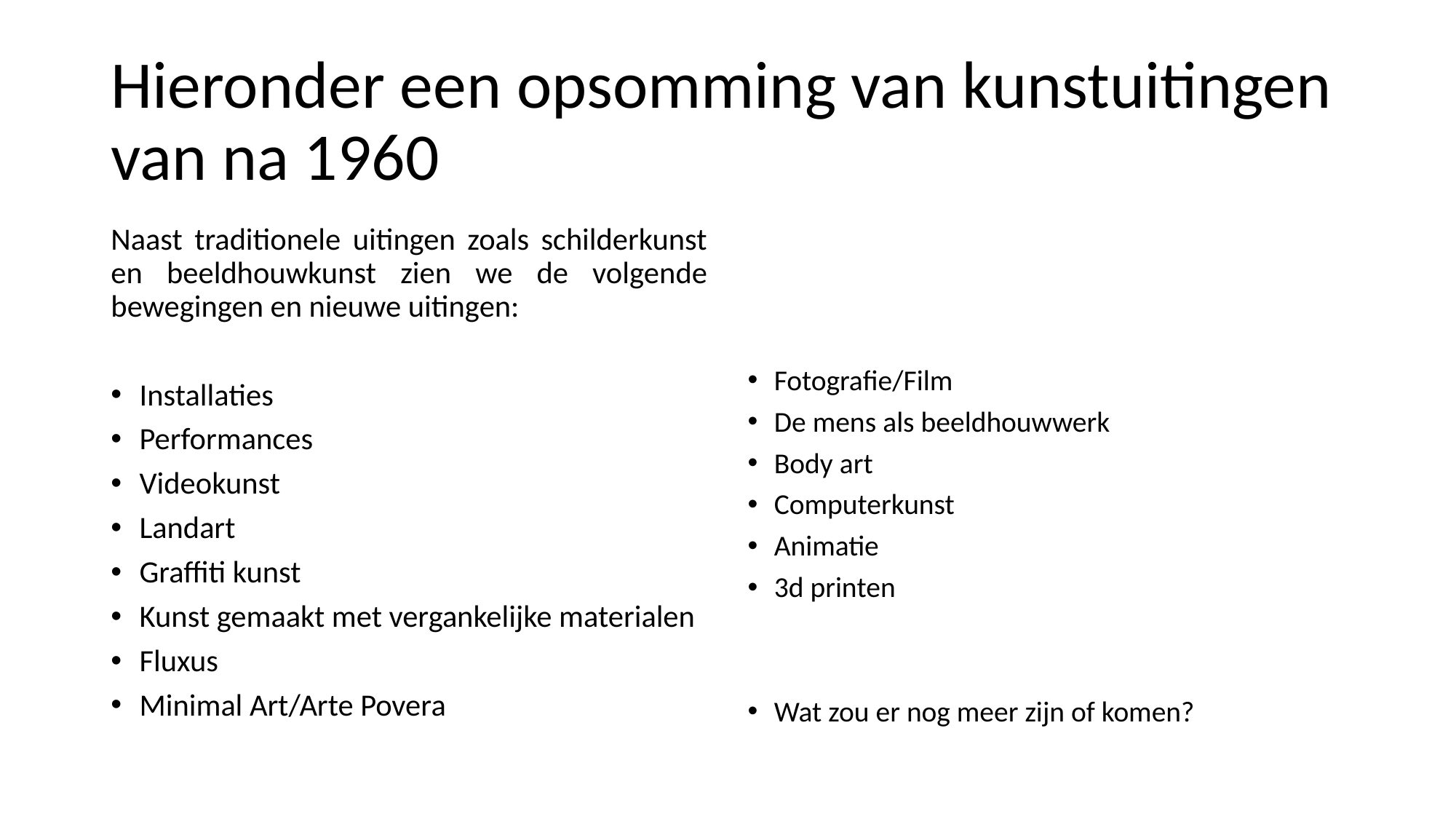

# Hieronder een opsomming van kunstuitingen van na 1960
Naast traditionele uitingen zoals schilderkunst en beeldhouwkunst zien we de volgende bewegingen en nieuwe uitingen:

Installaties
Performances
Videokunst
Landart
Graffiti kunst
Kunst gemaakt met vergankelijke materialen
Fluxus
Minimal Art/Arte Povera

Fotografie/Film
De mens als beeldhouwwerk
Body art
Computerkunst
Animatie
3d printen

Wat zou er nog meer zijn of komen?